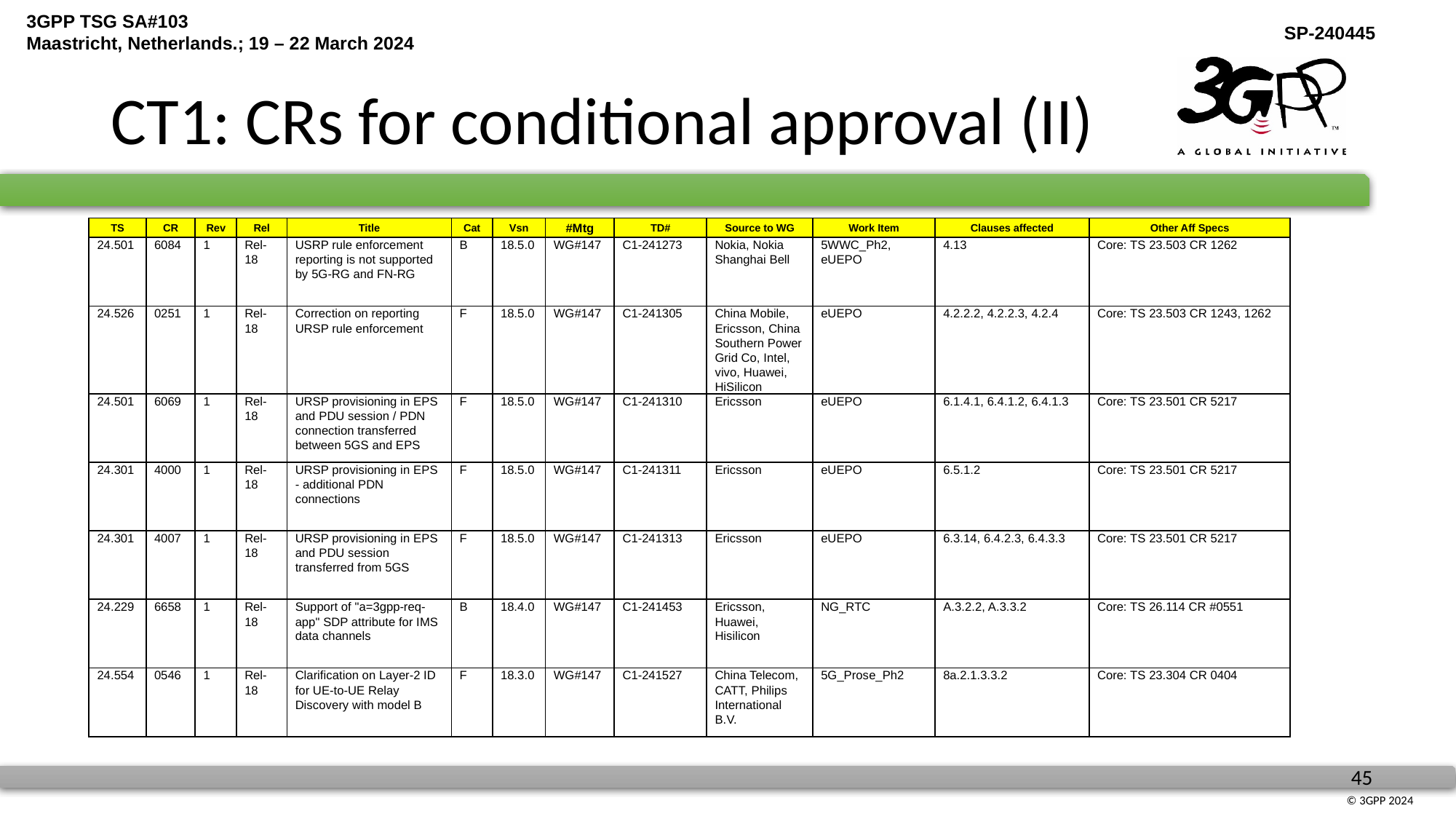

# CT1: CRs for conditional approval (II)
| TS | CR | Rev | Rel | Title | Cat | Vsn | #Mtg | TD# | Source to WG | Work Item | Clauses affected | Other Aff Specs |
| --- | --- | --- | --- | --- | --- | --- | --- | --- | --- | --- | --- | --- |
| 24.501 | 6084 | 1 | Rel-18 | USRP rule enforcement reporting is not supported by 5G-RG and FN-RG | B | 18.5.0 | WG#147 | C1-241273 | Nokia, Nokia Shanghai Bell | 5WWC\_Ph2, eUEPO | 4.13 | Core: TS 23.503 CR 1262 |
| 24.526 | 0251 | 1 | Rel-18 | Correction on reporting URSP rule enforcement | F | 18.5.0 | WG#147 | C1-241305 | China Mobile, Ericsson, China Southern Power Grid Co, Intel, vivo, Huawei, HiSilicon | eUEPO | 4.2.2.2, 4.2.2.3, 4.2.4 | Core: TS 23.503 CR 1243, 1262 |
| 24.501 | 6069 | 1 | Rel-18 | URSP provisioning in EPS and PDU session / PDN connection transferred between 5GS and EPS | F | 18.5.0 | WG#147 | C1-241310 | Ericsson | eUEPO | 6.1.4.1, 6.4.1.2, 6.4.1.3 | Core: TS 23.501 CR 5217 |
| 24.301 | 4000 | 1 | Rel-18 | URSP provisioning in EPS - additional PDN connections | F | 18.5.0 | WG#147 | C1-241311 | Ericsson | eUEPO | 6.5.1.2 | Core: TS 23.501 CR 5217 |
| 24.301 | 4007 | 1 | Rel-18 | URSP provisioning in EPS and PDU session transferred from 5GS | F | 18.5.0 | WG#147 | C1-241313 | Ericsson | eUEPO | 6.3.14, 6.4.2.3, 6.4.3.3 | Core: TS 23.501 CR 5217 |
| 24.229 | 6658 | 1 | Rel-18 | Support of "a=3gpp-req-app" SDP attribute for IMS data channels | B | 18.4.0 | WG#147 | C1-241453 | Ericsson, Huawei, Hisilicon | NG\_RTC | A.3.2.2, A.3.3.2 | Core: TS 26.114 CR #0551 |
| 24.554 | 0546 | 1 | Rel-18 | Clarification on Layer-2 ID for UE-to-UE Relay Discovery with model B | F | 18.3.0 | WG#147 | C1-241527 | China Telecom, CATT, Philips International B.V. | 5G\_Prose\_Ph2 | 8a.2.1.3.3.2 | Core: TS 23.304 CR 0404 |